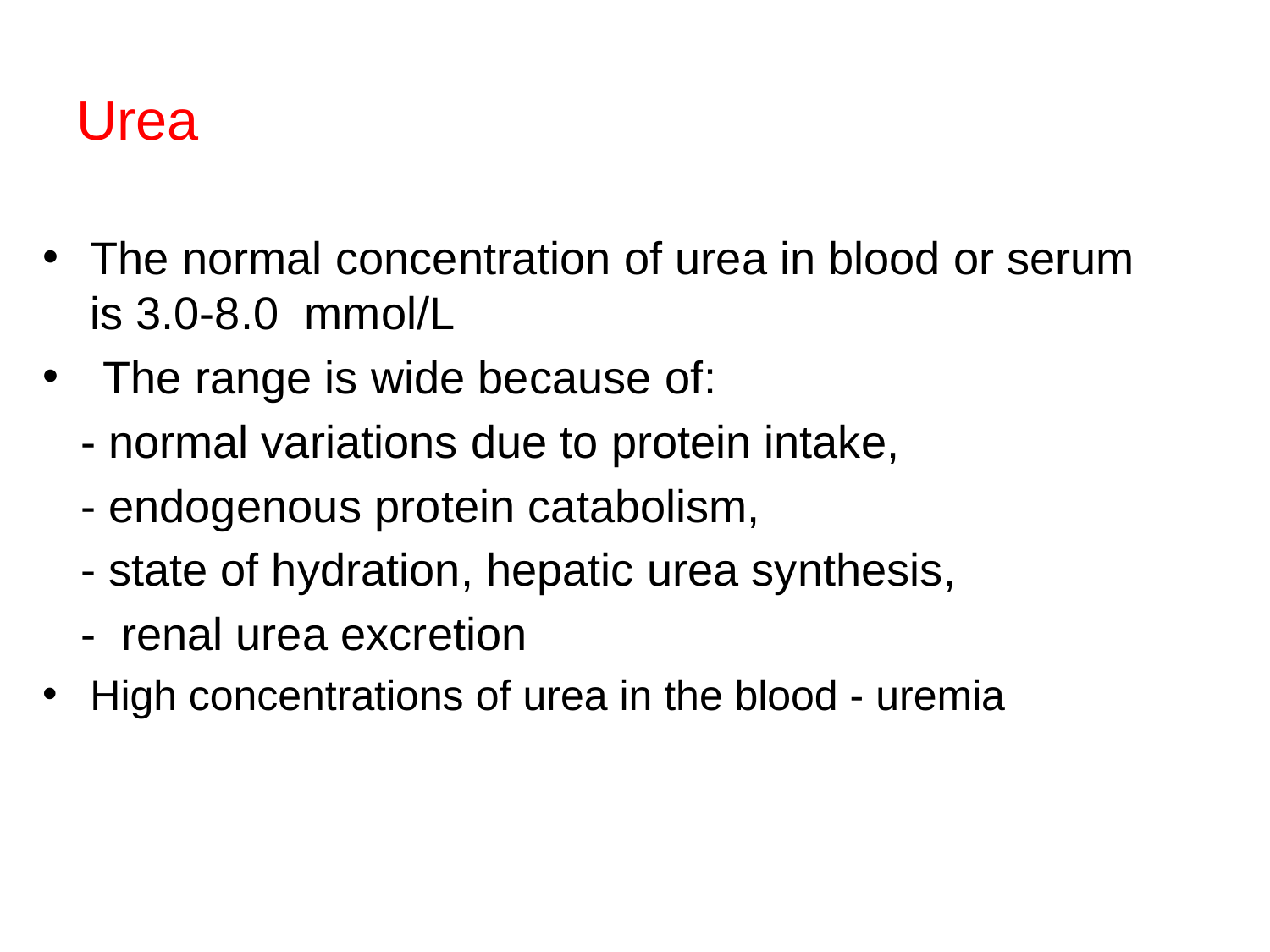

# Urea
The normal concentration of urea in blood or serum is 3.0-8.0  mmol/L
 The range is wide because of:
   - normal variations due to protein intake,
   - endogenous protein catabolism,
   - state of hydration, hepatic urea synthesis,
   -  renal urea excretion
High concentrations of urea in the blood - uremia